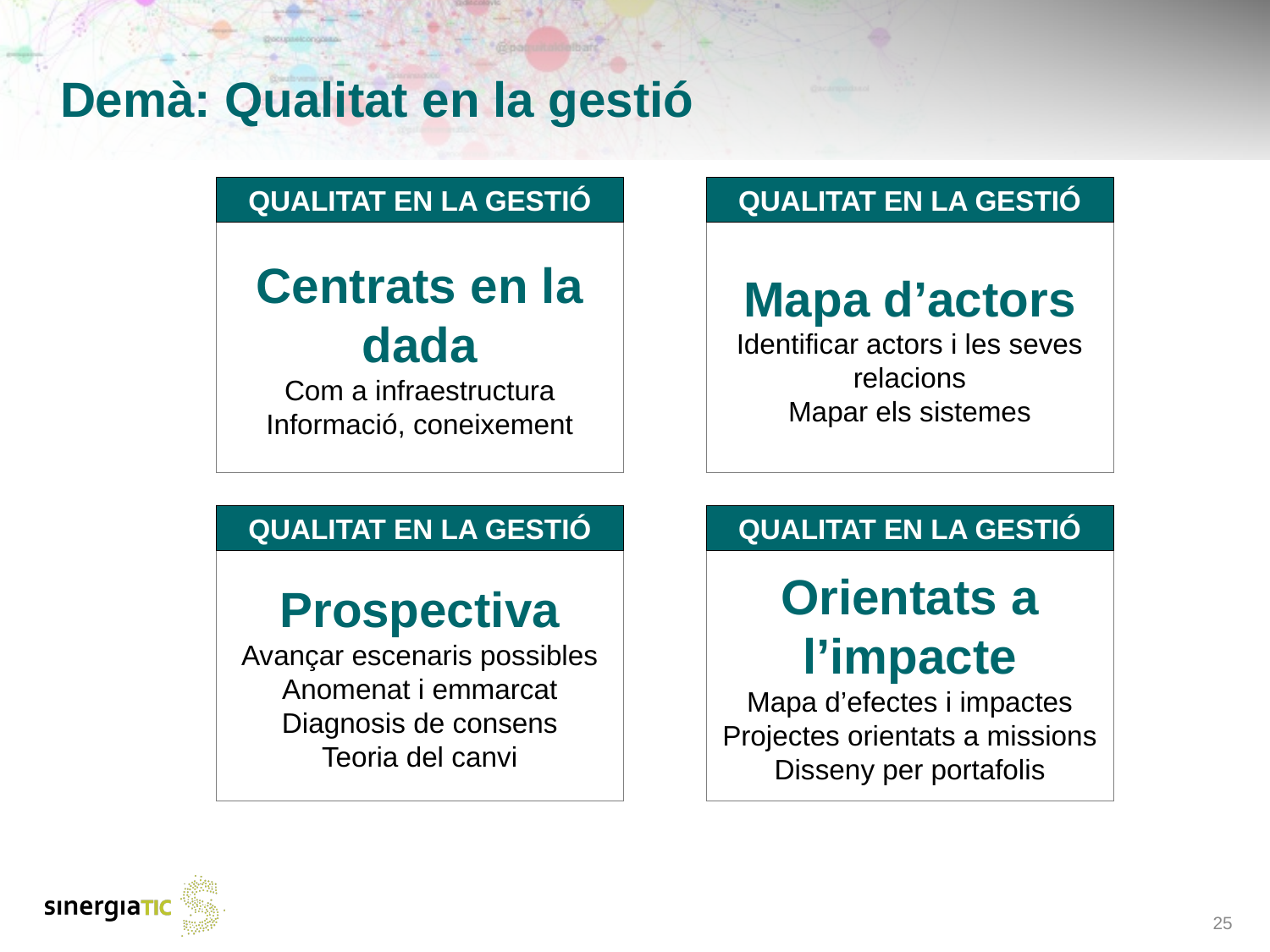

# Demà: Qualitat en la gestió
Qualitat en la gestió
Centrats en la dada
Com a infraestructura
Informació, coneixement
Qualitat en la gestió
Mapa d’actors
Identificar actors i les seves relacions
Mapar els sistemes
Qualitat en la gestió
Prospectiva
Avançar escenaris possibles
Anomenat i emmarcat
Diagnosis de consens
Teoria del canvi
Qualitat en la gestió
Orientats a l’impacte
Mapa d’efectes i impactes
Projectes orientats a missions
Disseny per portafolis